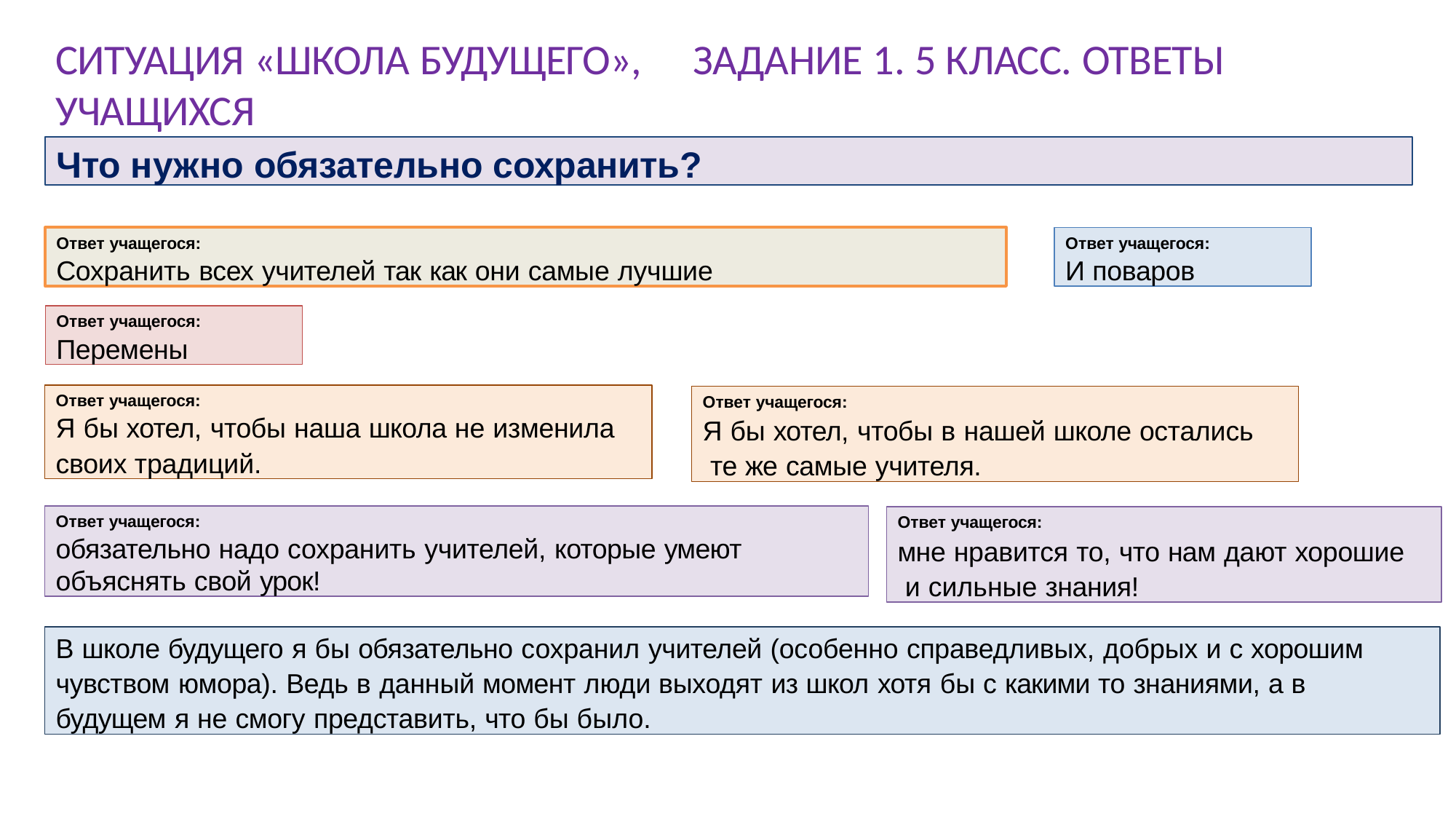

# СИТУАЦИЯ «ШКОЛА БУДУЩЕГО»,	ЗАДАНИЕ 1. 5 КЛАСС. ОТВЕТЫ УЧАЩИХСЯ
Что нужно обязательно сохранить?
Ответ учащегося:
Сохранить всех учителей так как они самые лучшие
Ответ учащегося:
И поваров
Ответ учащегося:
Перемены
Ответ учащегося:
Я бы хотел, чтобы наша школа не изменила
своих традиций.
Ответ учащегося:
Я бы хотел, чтобы в нашей школе остались  те же самые учителя.
Ответ учащегося:
обязательно надо сохранить учителей, которые умеют  объяснять свой урок!
Ответ учащегося:
мне нравится то, что нам дают хорошие  и сильные знания!
В школе будущего я бы обязательно сохранил учителей (особенно справедливых, добрых и с хорошим  чувством юмора). Ведь в данный момент люди выходят из школ хотя бы с какими то знаниями, а в  будущем я не смогу представить, что бы было.